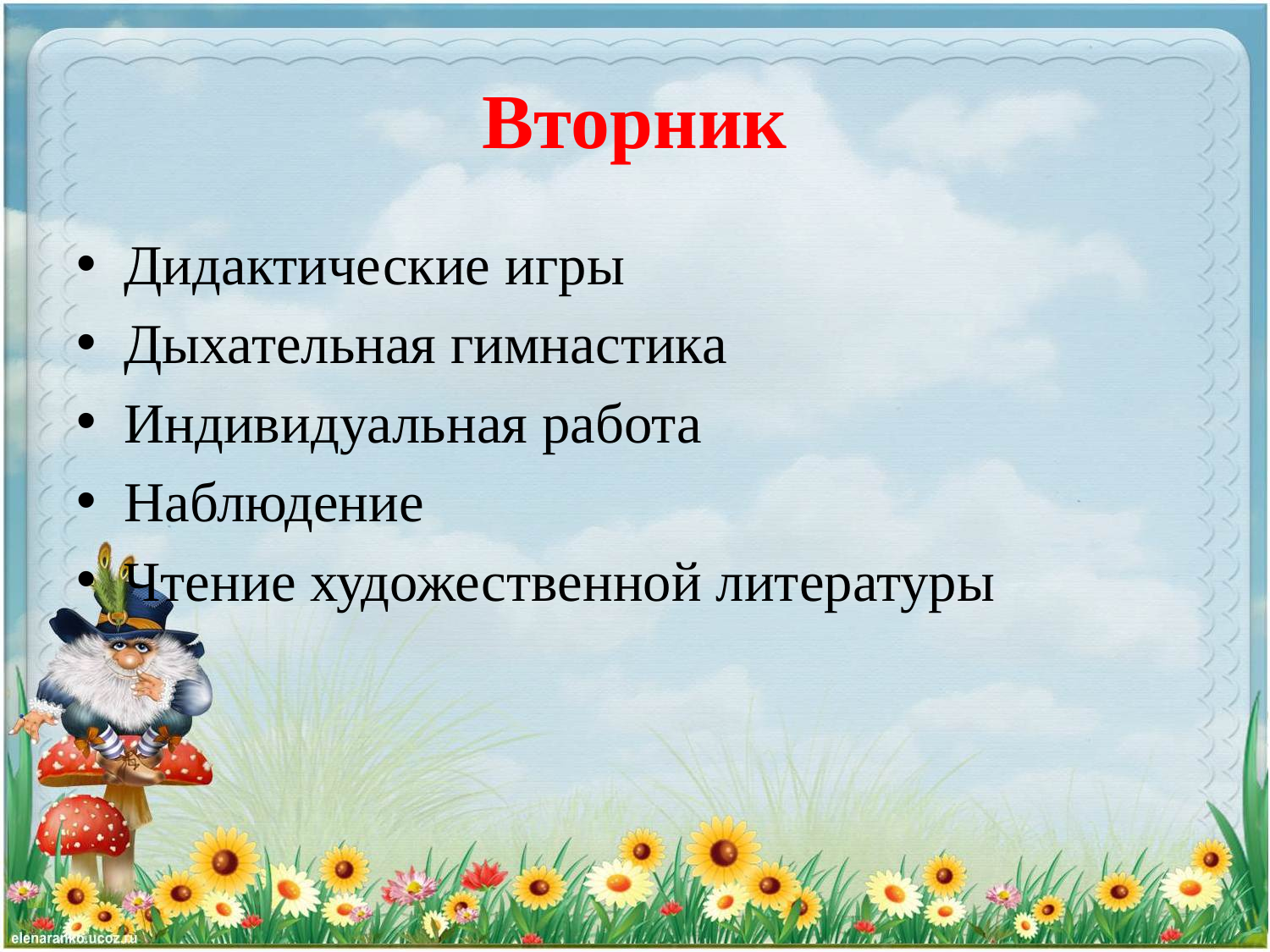

# Вторник
Дидактические игры
Дыхательная гимнастика
Индивидуальная работа
Наблюдение
Чтение художественной литературы